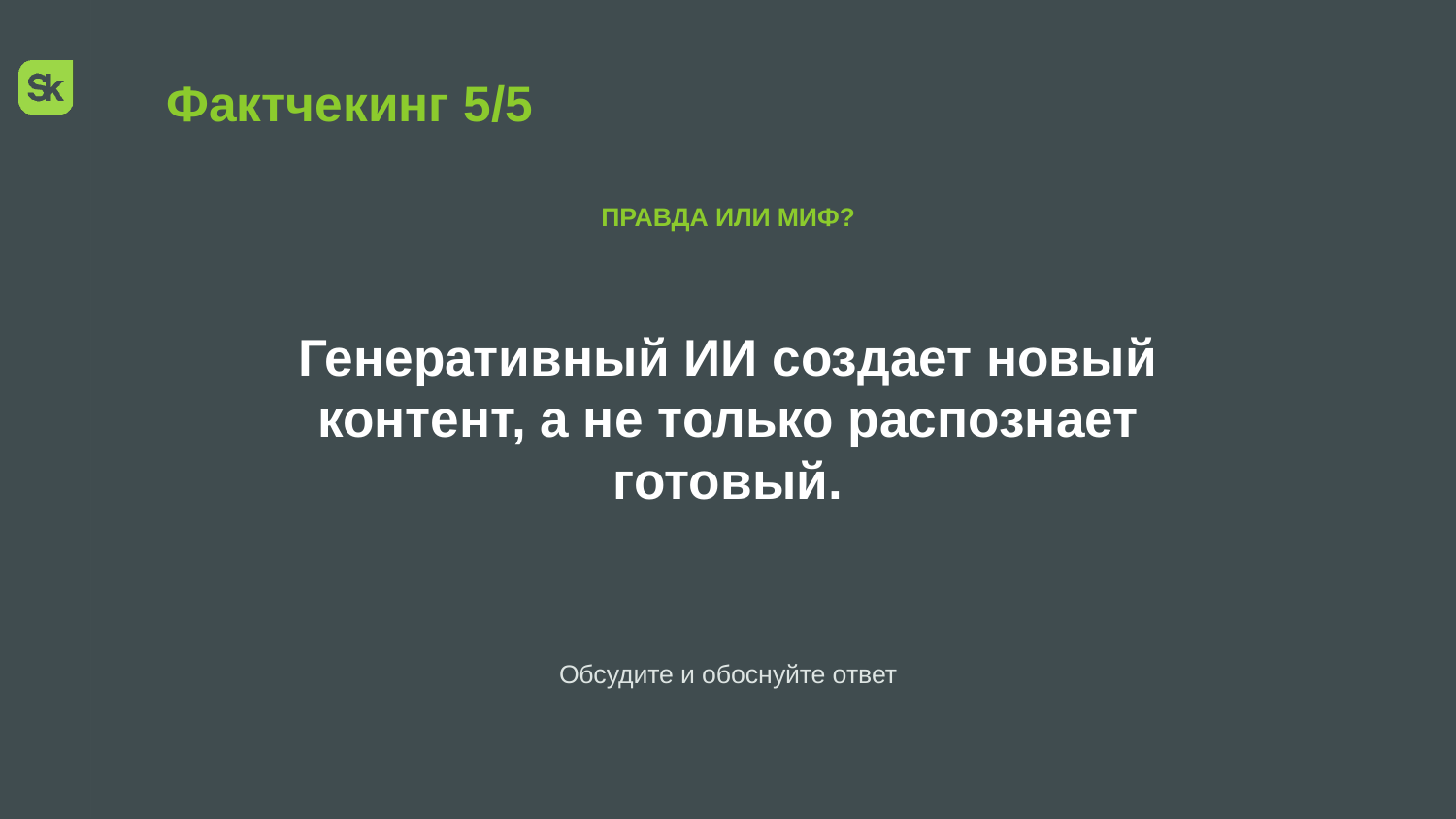

Фактчекинг 5/5
ПРАВДА ИЛИ МИФ?
Генеративный ИИ создает новый контент, а не только распознает готовый.
Обсудите и обоснуйте ответ